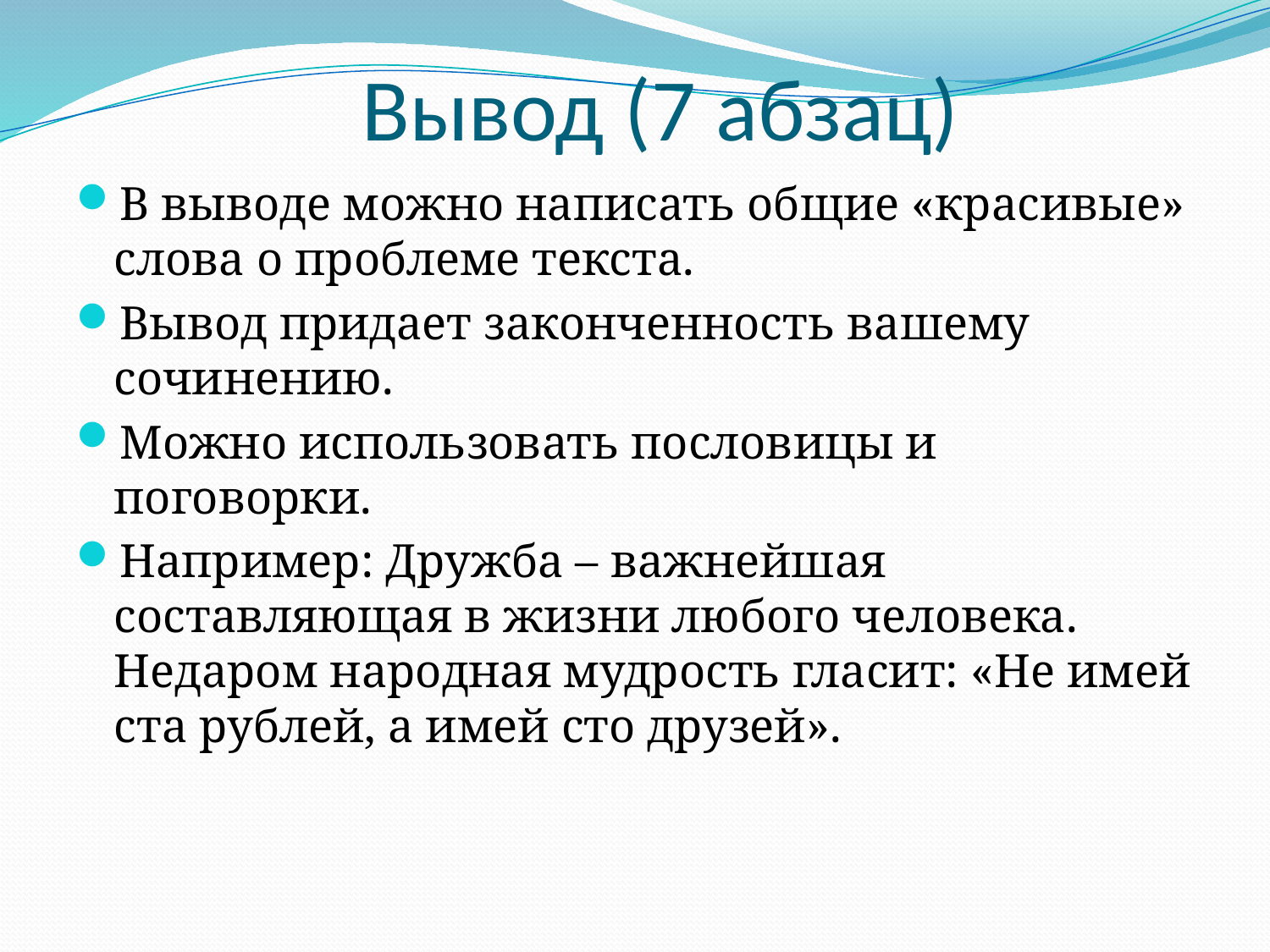

# Вывод (7 абзац)
В выводе можно написать общие «красивые» слова о проблеме текста.
Вывод придает законченность вашему сочинению.
Можно использовать пословицы и поговорки.
Например: Дружба – важнейшая составляющая в жизни любого человека. Недаром народная мудрость гласит: «Не имей ста рублей, а имей сто друзей».